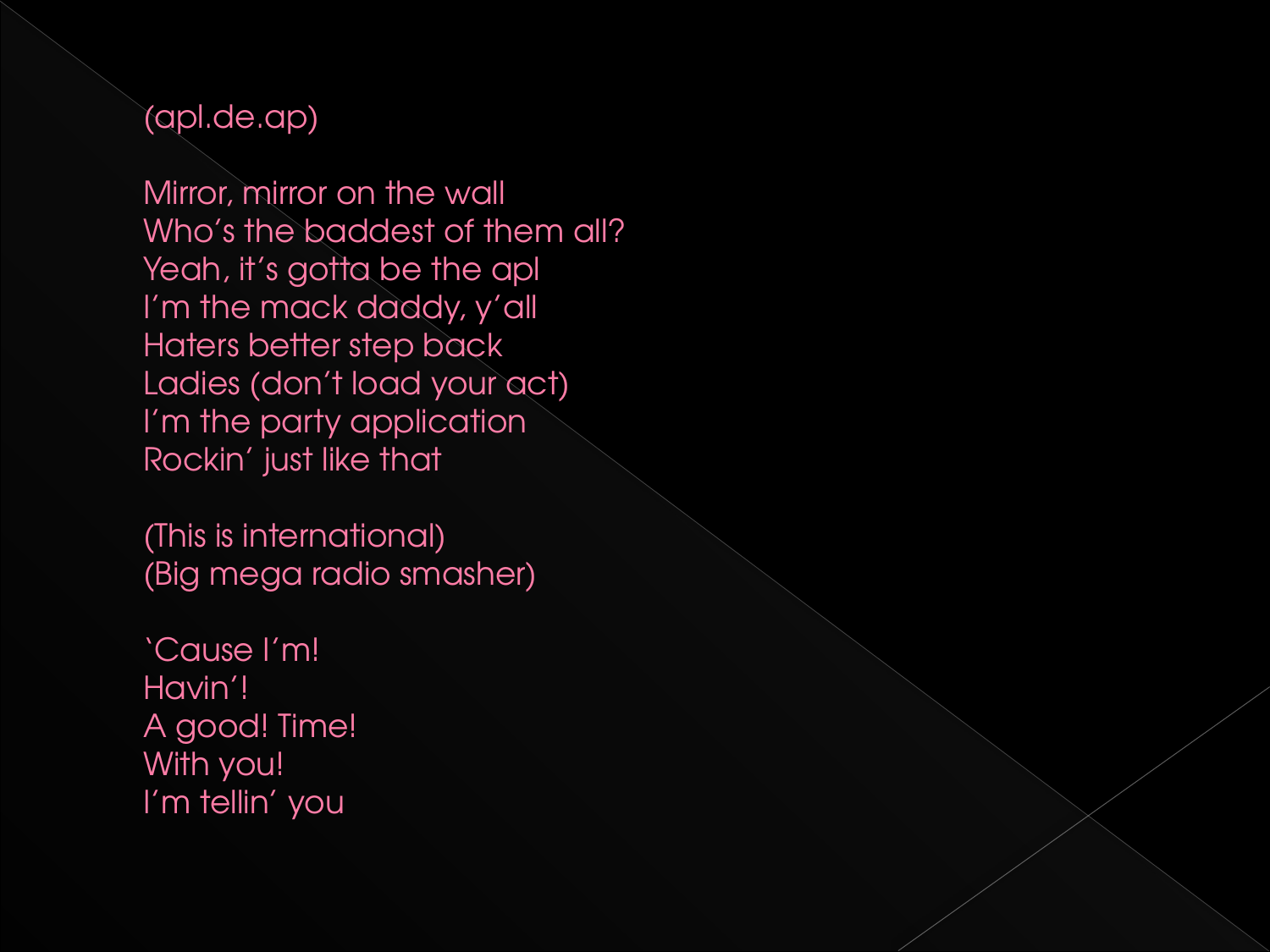

# (apl.de.ap) Mirror, mirror on the wall Who’s the baddest of them all? Yeah, it’s gotta be the apl I’m the mack daddy, y’all Haters better step back Ladies (don’t load your act) I’m the party application Rockin’ just like that (This is international) (Big mega radio smasher) ‘Cause I’m! Havin’! A good! Time! With you! I’m tellin’ you